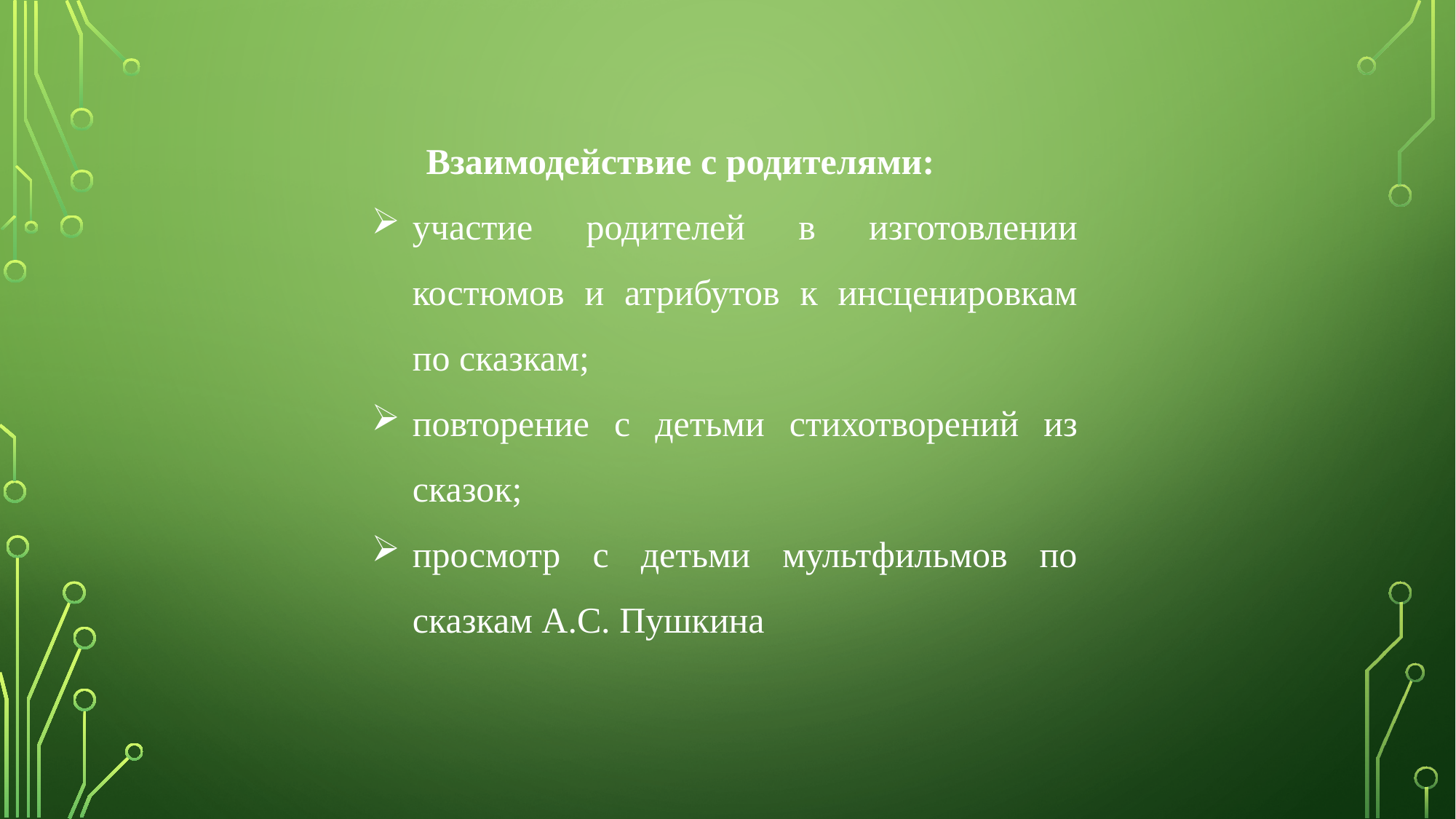

Взаимодействие с родителями:
участие родителей в изготовлении костюмов и атрибутов к инсценировкам по сказкам;
повторение с детьми стихотворений из сказок;
просмотр с детьми мультфильмов по сказкам А.С. Пушкина